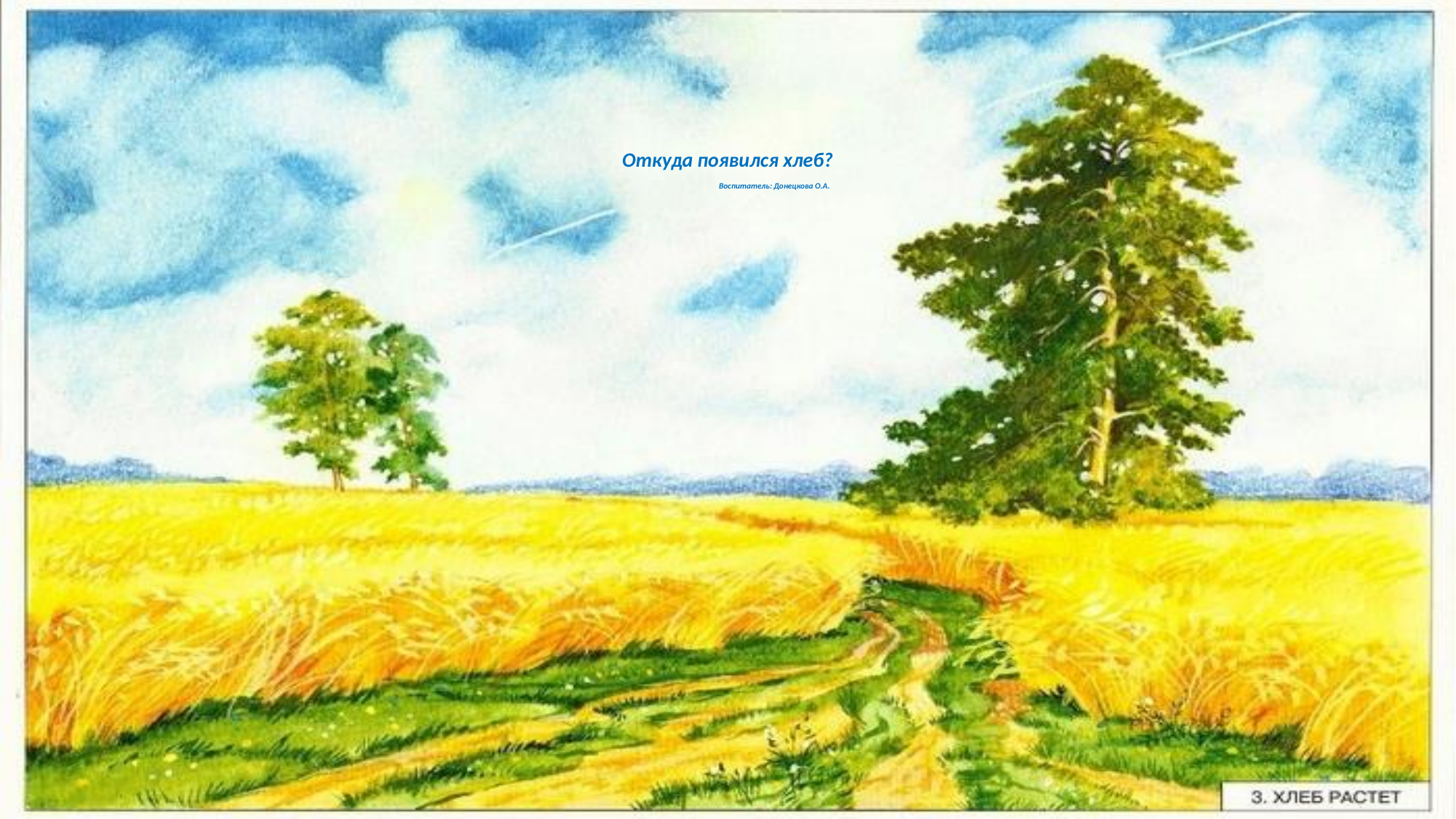

# Откуда появился хлеб? Воспитатель: Донецкова О.А.